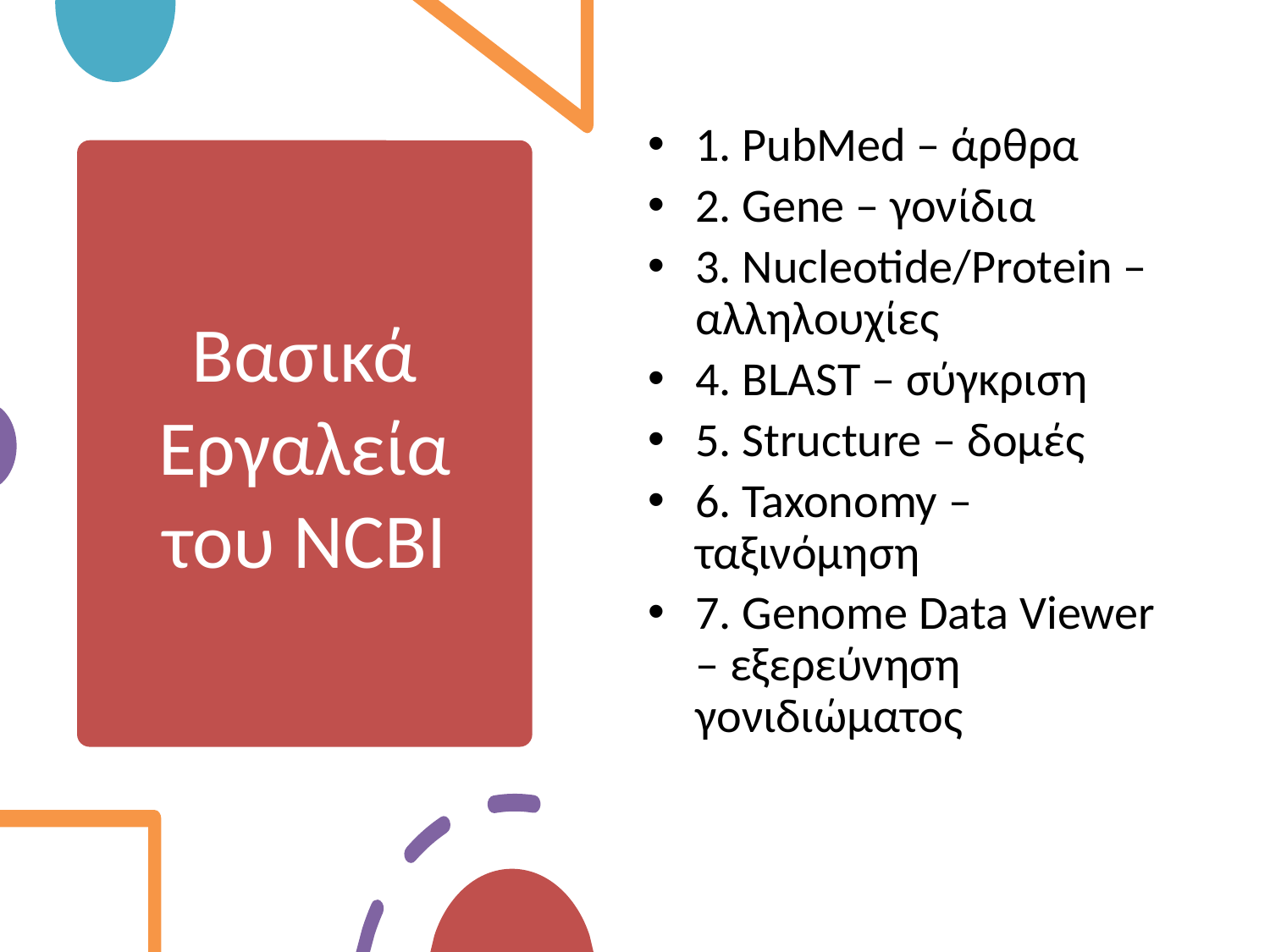

1. PubMed – άρθρα
2. Gene – γονίδια
3. Nucleotide/Protein – αλληλουχίες
4. BLAST – σύγκριση
5. Structure – δομές
6. Taxonomy – ταξινόμηση
7. Genome Data Viewer – εξερεύνηση γονιδιώματος

# Βασικά Εργαλεία του NCBI